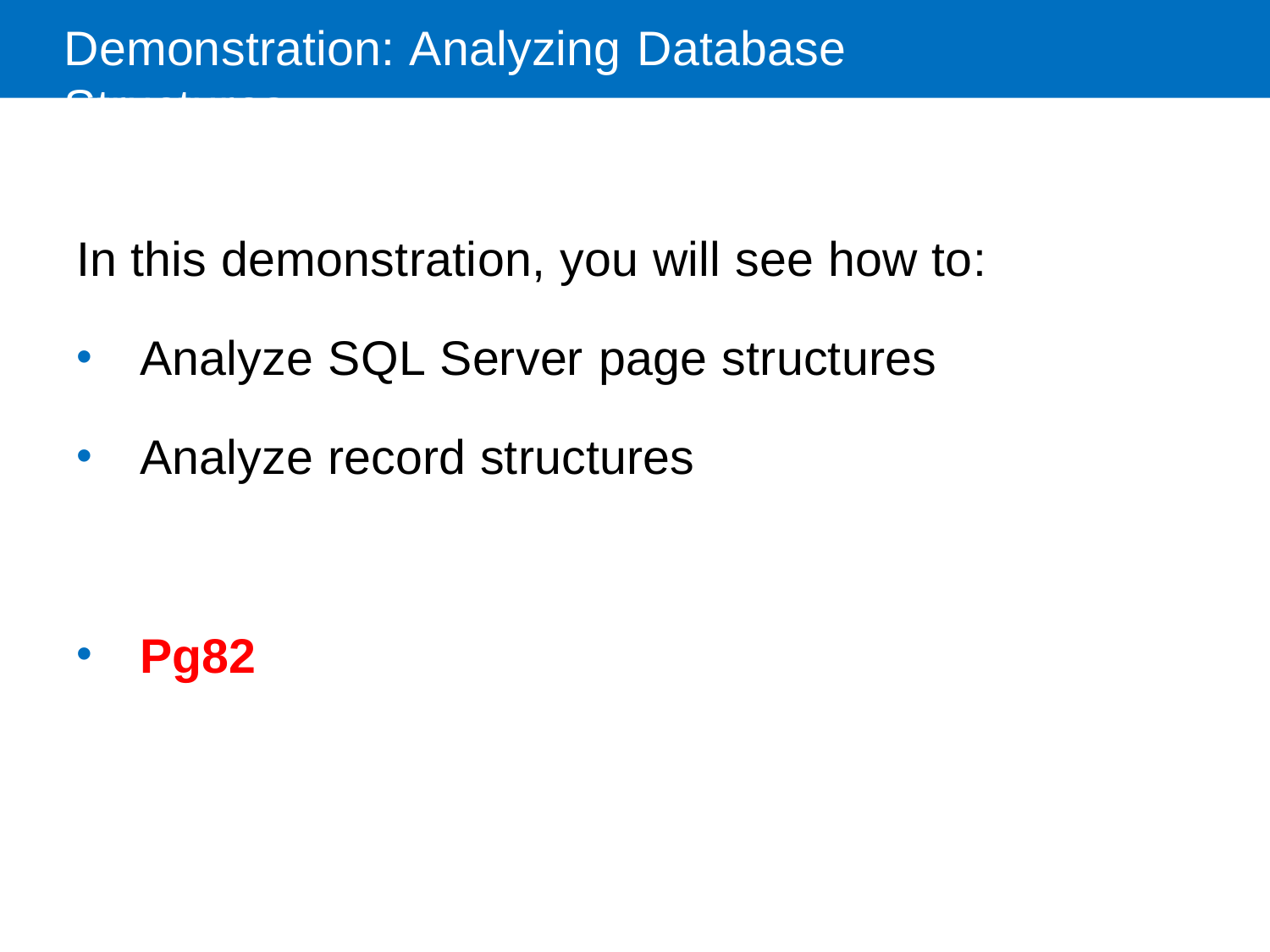

Demonstration: Analyzing Database Structures

In this demonstration, you will see how to:
Analyze SQL Server page structures
Analyze record structures

Pg82